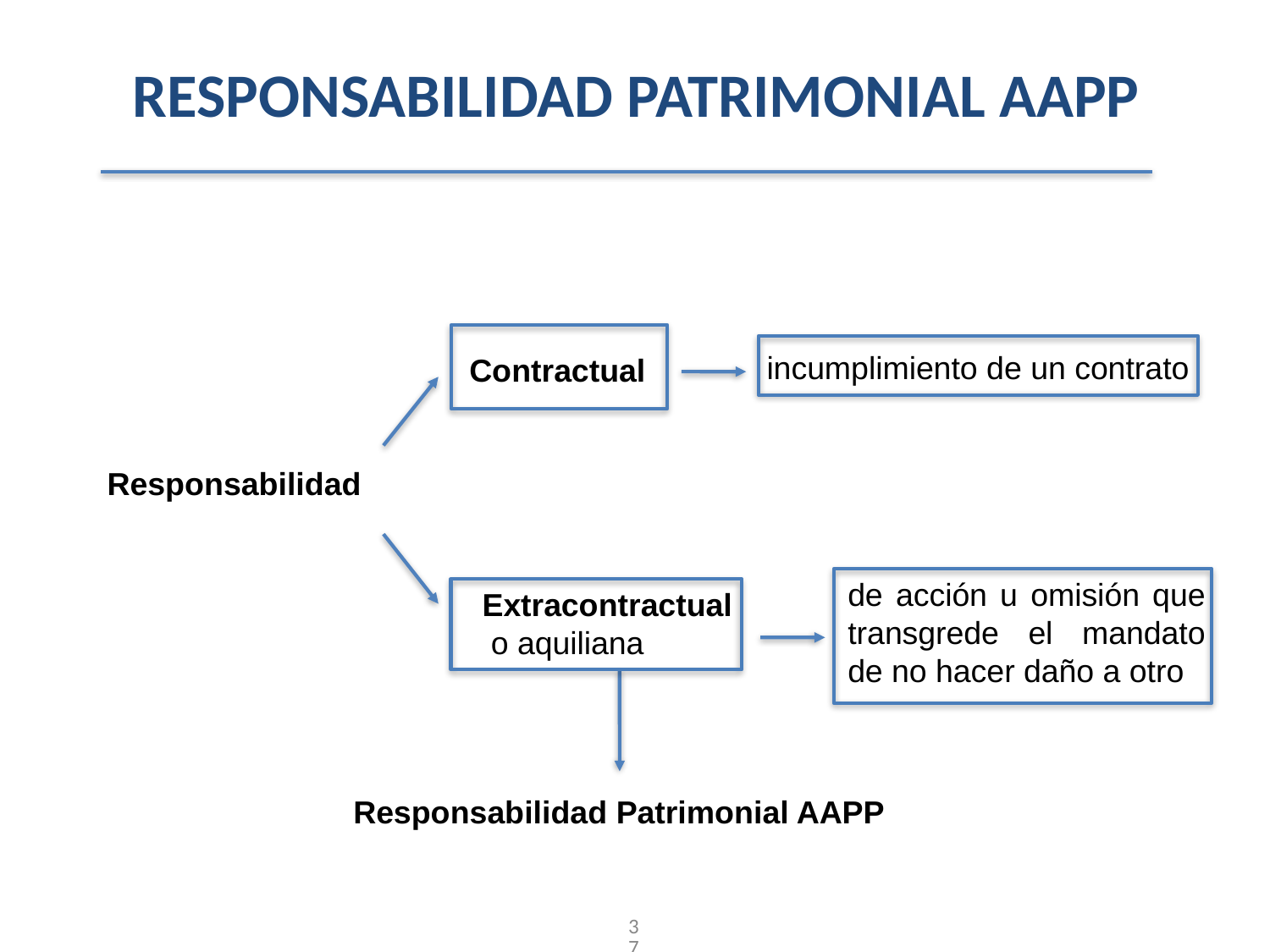

RESPONSABILIDAD PATRIMONIAL AAPP

incumplimiento de un contrato
Contractual

Responsabilidad

de acción u omisión que transgrede el mandato de no hacer daño a otro

Extracontractual
 o aquiliana

Responsabilidad Patrimonial AAPP
37